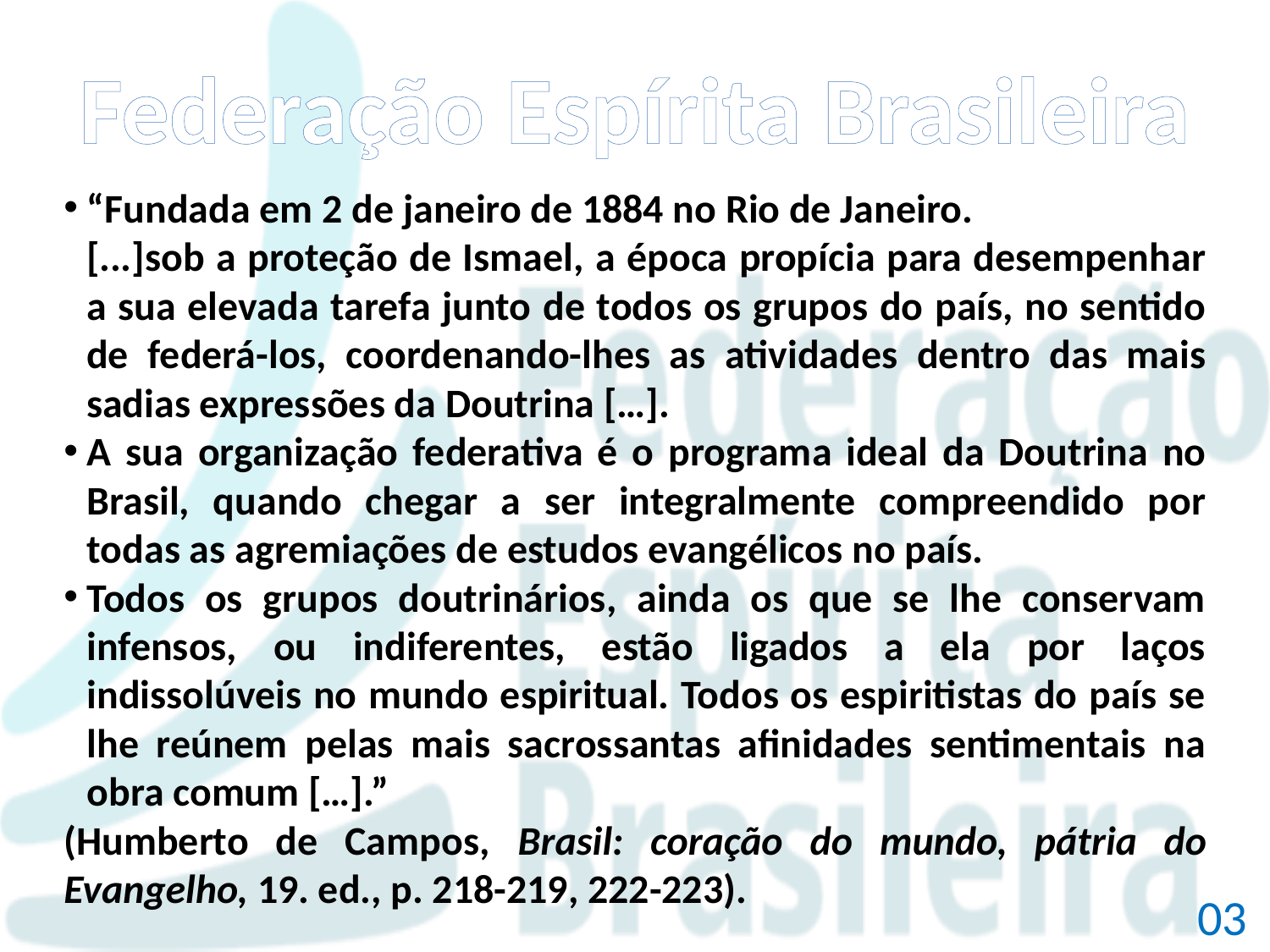

# Federação Espírita Brasileira
“Fundada em 2 de janeiro de 1884 no Rio de Janeiro.
[...]sob a proteção de Ismael, a época propícia para desempenhar a sua elevada tarefa junto de todos os grupos do país, no sentido de federá-los, coordenando-lhes as atividades dentro das mais sadias expressões da Doutrina […].
A sua organização federativa é o programa ideal da Doutrina no Brasil, quando chegar a ser integralmente compreendido por todas as agremiações de estudos evangélicos no país.
Todos os grupos doutrinários, ainda os que se lhe conservam infensos, ou indiferentes, estão ligados a ela por laços indissolúveis no mundo espiritual. Todos os espiritistas do país se lhe reúnem pelas mais sacrossantas afinidades sentimentais na obra comum […].”
(Humberto de Campos, Brasil: coração do mundo, pátria do Evangelho, 19. ed., p. 218-219, 222-223).
03